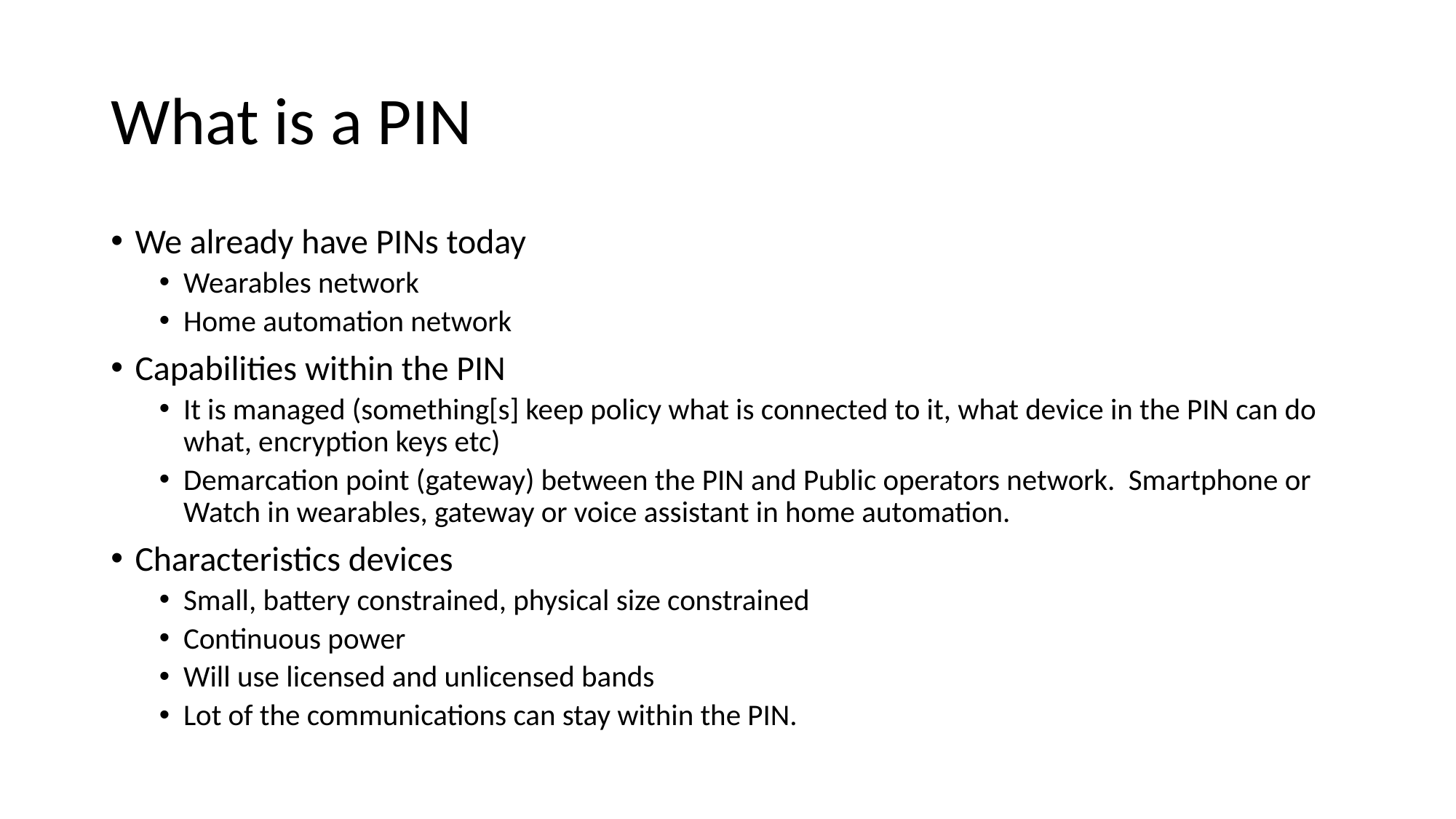

# What is a PIN
We already have PINs today
Wearables network
Home automation network
Capabilities within the PIN
It is managed (something[s] keep policy what is connected to it, what device in the PIN can do what, encryption keys etc)
Demarcation point (gateway) between the PIN and Public operators network.  Smartphone or Watch in wearables, gateway or voice assistant in home automation.
Characteristics devices
Small, battery constrained, physical size constrained
Continuous power
Will use licensed and unlicensed bands
Lot of the communications can stay within the PIN.